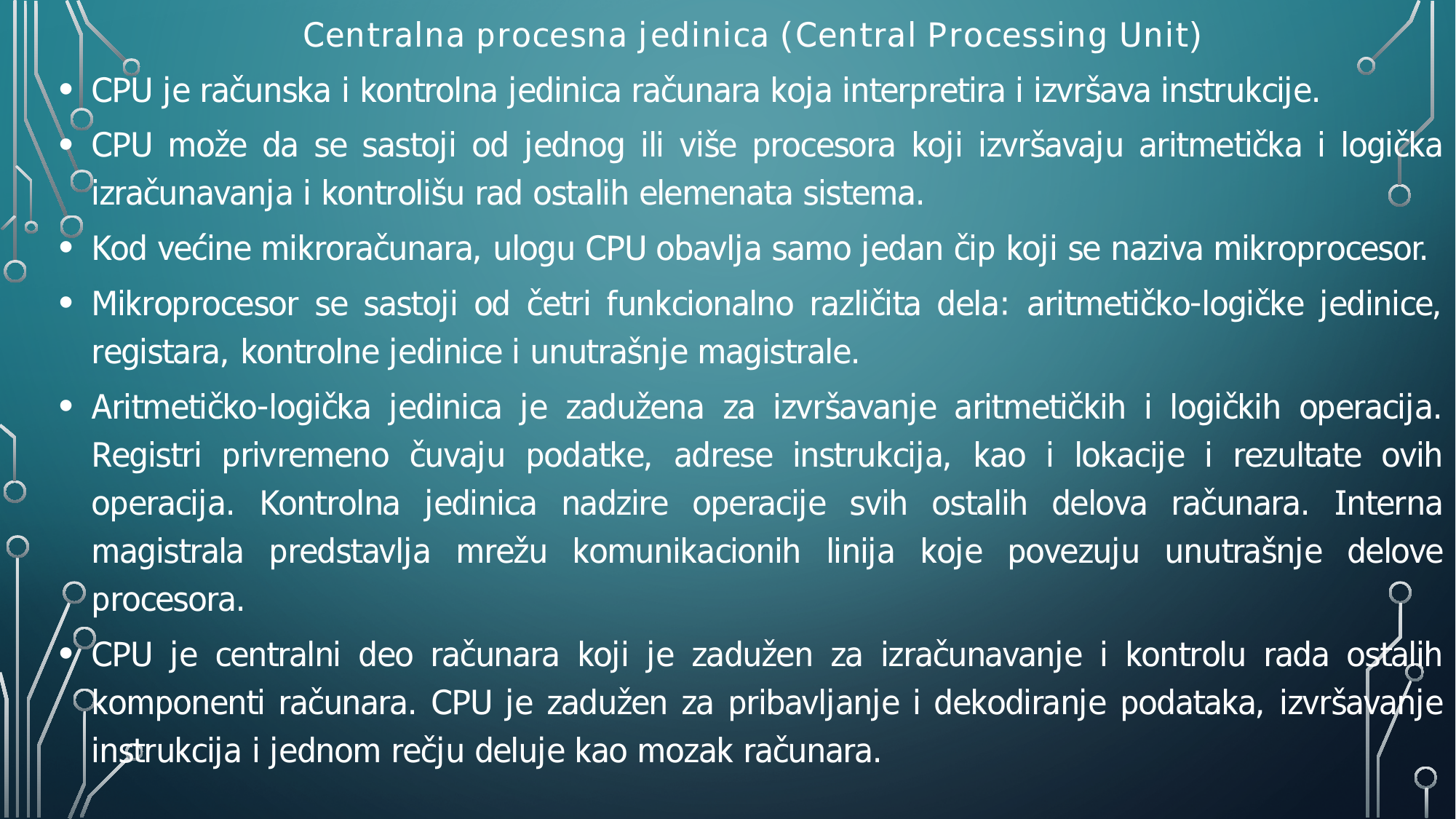

Centralna procesna jedinica (Central Processing Unit)
CPU je računska i kontrolna jedinica računara koja interpretira i izvršava instrukcije.
CPU može da se sastoji od jednog ili više procesora koji izvršavaju aritmetička i logička izračunavanja i kontrolišu rad ostalih elemenata sistema.
Kod većine mikroračunara, ulogu CPU obavlja samo jedan čip koji se naziva mikroprocesor.
Mikroprocesor se sastoji od četri funkcionalno različita dela: aritmetičko-logičke jedinice, registara, kontrolne jedinice i unutrašnje magistrale.
Aritmetičko-logička jedinica je zadužena za izvršavanje aritmetičkih i logičkih operacija. Registri privremeno čuvaju podatke, adrese instrukcija, kao i lokacije i rezultate ovih operacija. Kontrolna jedinica nadzire operacije svih ostalih delova računara. Interna magistrala predstavlja mrežu komunikacionih linija koje povezuju unutrašnje delove procesora.
CPU je centralni deo računara koji je zadužen za izračunavanje i kontrolu rada ostalih komponenti računara. CPU je zadužen za pribavljanje i dekodiranje podataka, izvršavanje instrukcija i jednom rečju deluje kao mozak računara.